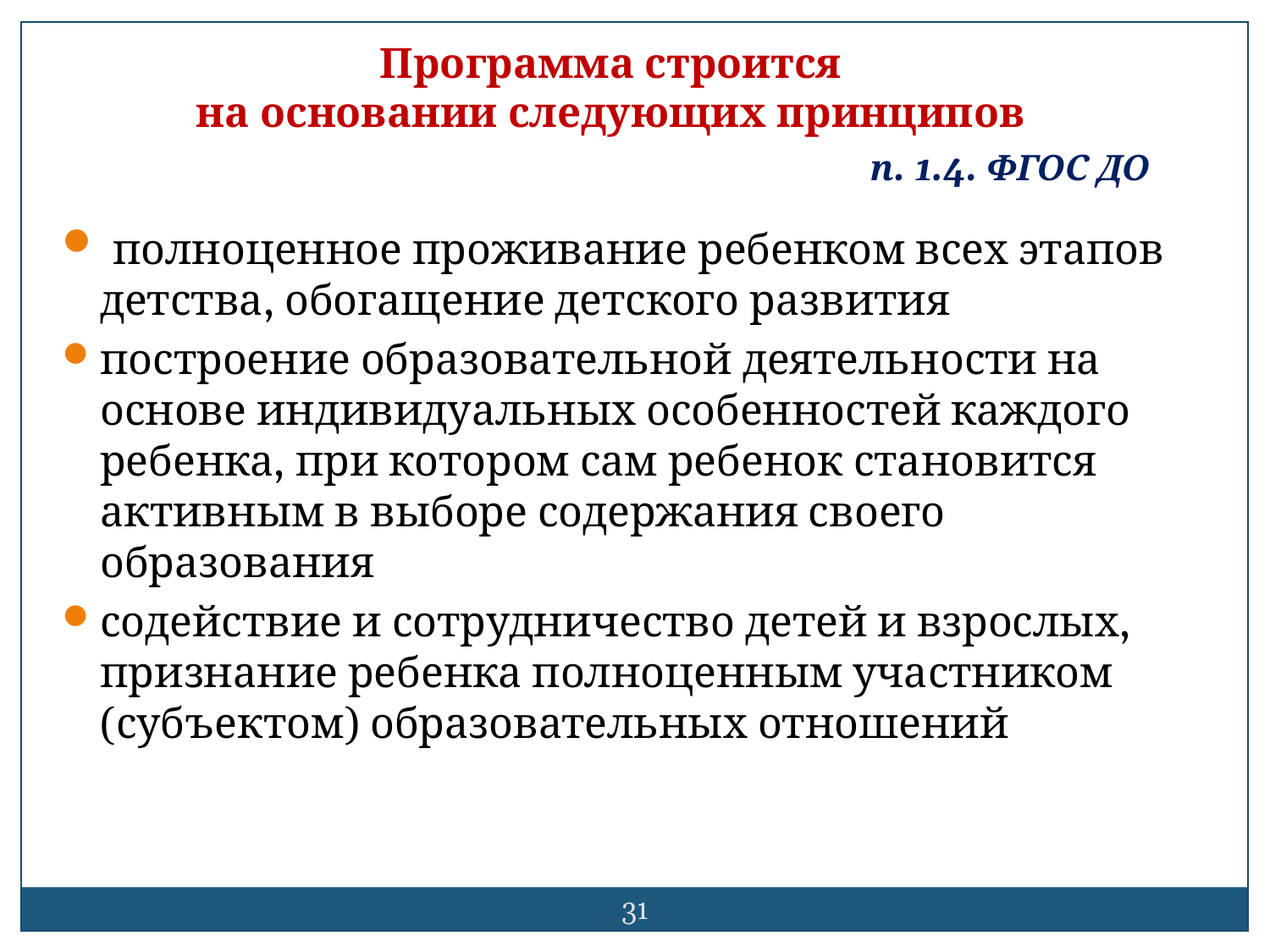

Программа строится
на основании следующих принципов
п. 1.4. ФГОС ДО
 полноценное проживание ребенком всех этапов детства, обогащение детского развития
построение образовательной деятельности на основе индивидуальных особенностей каждого ребенка, при котором сам ребенок становится активным в выборе содержания своего образования
содействие и сотрудничество детей и взрослых, признание ребенка полноценным участником (субъектом) образовательных отношений

31